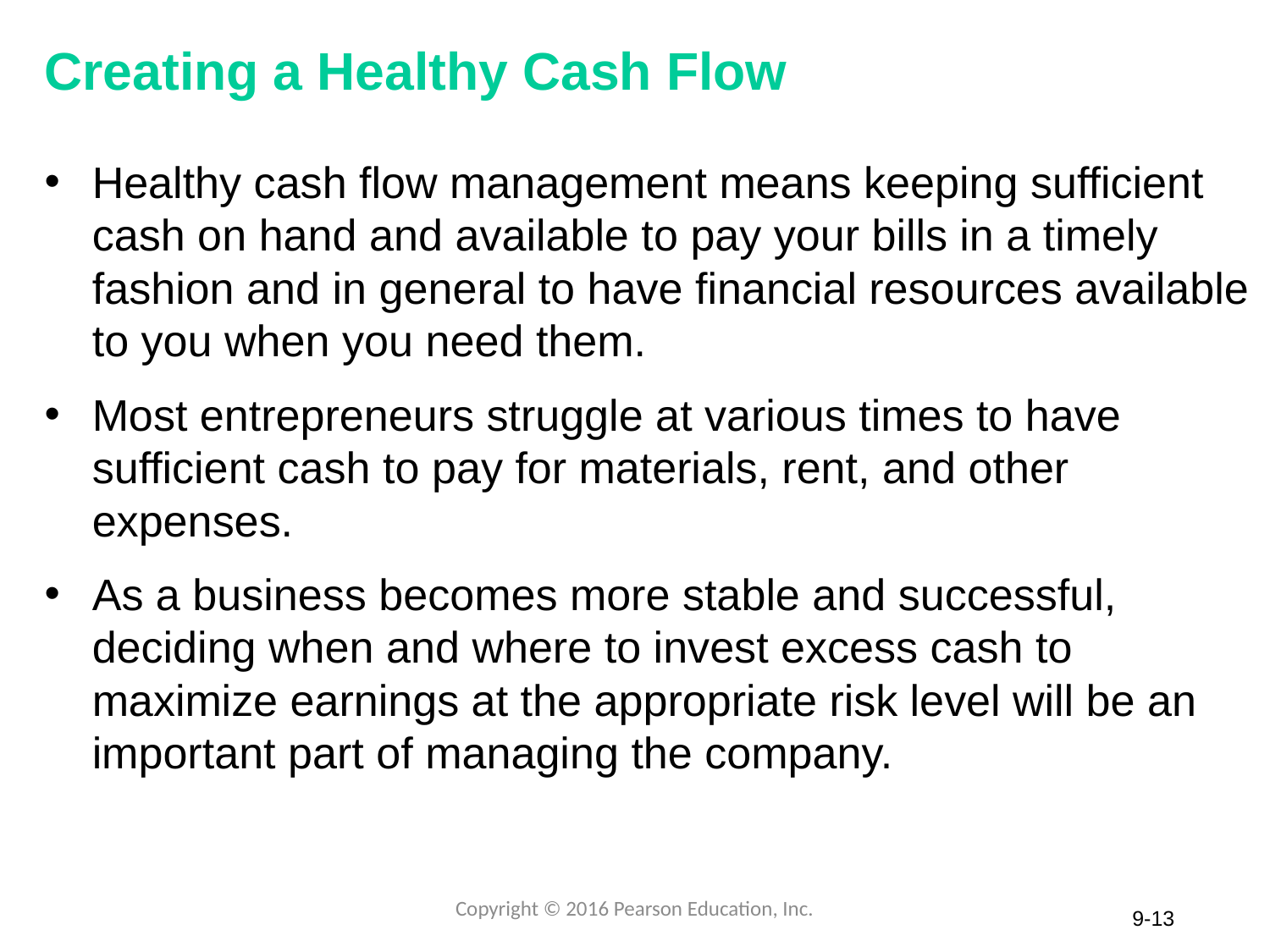

# Creating a Healthy Cash Flow
Healthy cash flow management means keeping sufficient cash on hand and available to pay your bills in a timely fashion and in general to have financial resources available to you when you need them.

Most entrepreneurs struggle at various times to have sufficient cash to pay for materials, rent, and other expenses.

As a business becomes more stable and successful, deciding when and where to invest excess cash to maximize earnings at the appropriate risk level will be an important part of managing the company.
Copyright © 2016 Pearson Education, Inc.